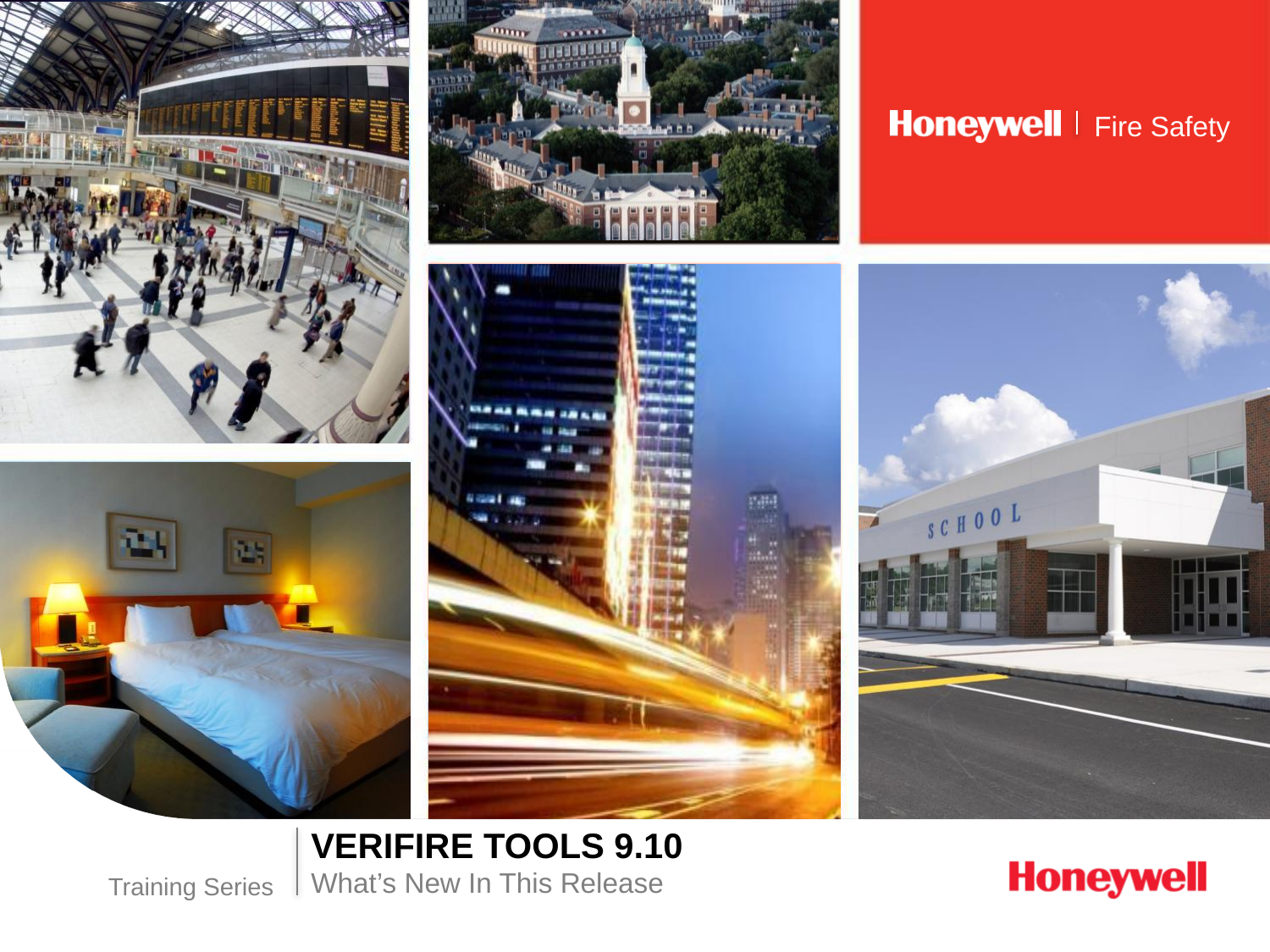

VeriFire Tools 9.10
What’s New In This Release
Training Series